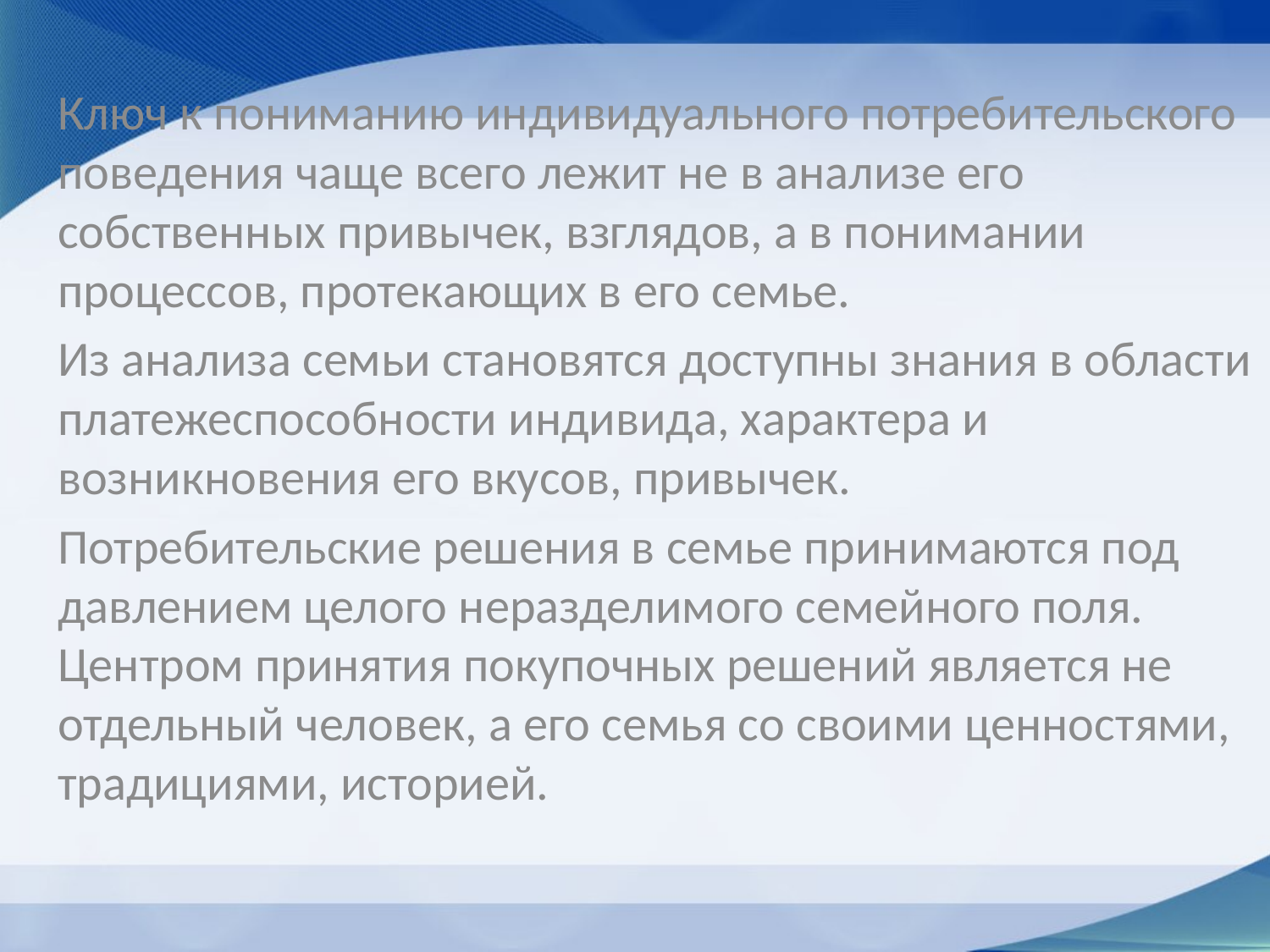

Ключ к пониманию индивидуального потребительского поведения чаще всего лежит не в анализе его собственных привычек, взглядов, а в понимании процессов, протекающих в его семье.
Из анализа семьи становятся доступны знания в области платежеспособности индивида, характера и возникновения его вкусов, привычек.
Потребительские решения в семье принимаются под давлением целого неразделимого семейного поля.  Центром принятия покупочных решений является не отдельный человек, а его семья со своими ценностями, традициями, историей.